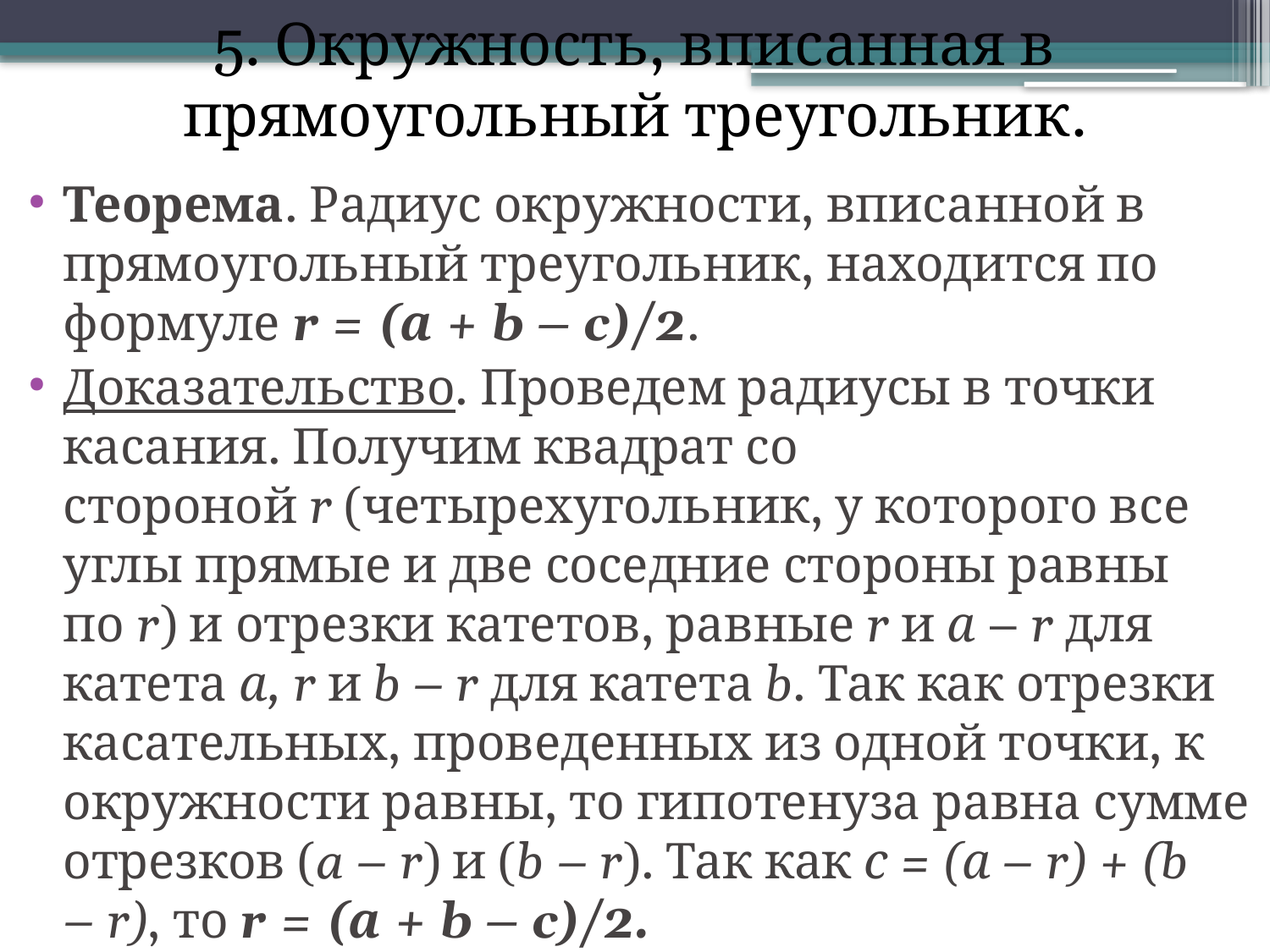

# 5. Окружность, вписанная в прямоугольный треугольник.
Теорема. Радиус окружности, вписанной в прямоугольный треугольник, находится по формуле r = (а + b – c)/2.
Доказательство. Проведем радиусы в точки касания. Получим квадрат со стороной r (четырехугольник, у которого все углы прямые и две соседние стороны равны по r) и отрезки катетов, равные r и а – r для катета а, r и b – r для катета b. Так как отрезки касательных, проведенных из одной точки, к окружности равны, то гипотенуза равна сумме отрезков (a – r) и (b – r). Так как с = (а – r) + (b – r), то r = (а + b – c)/2.